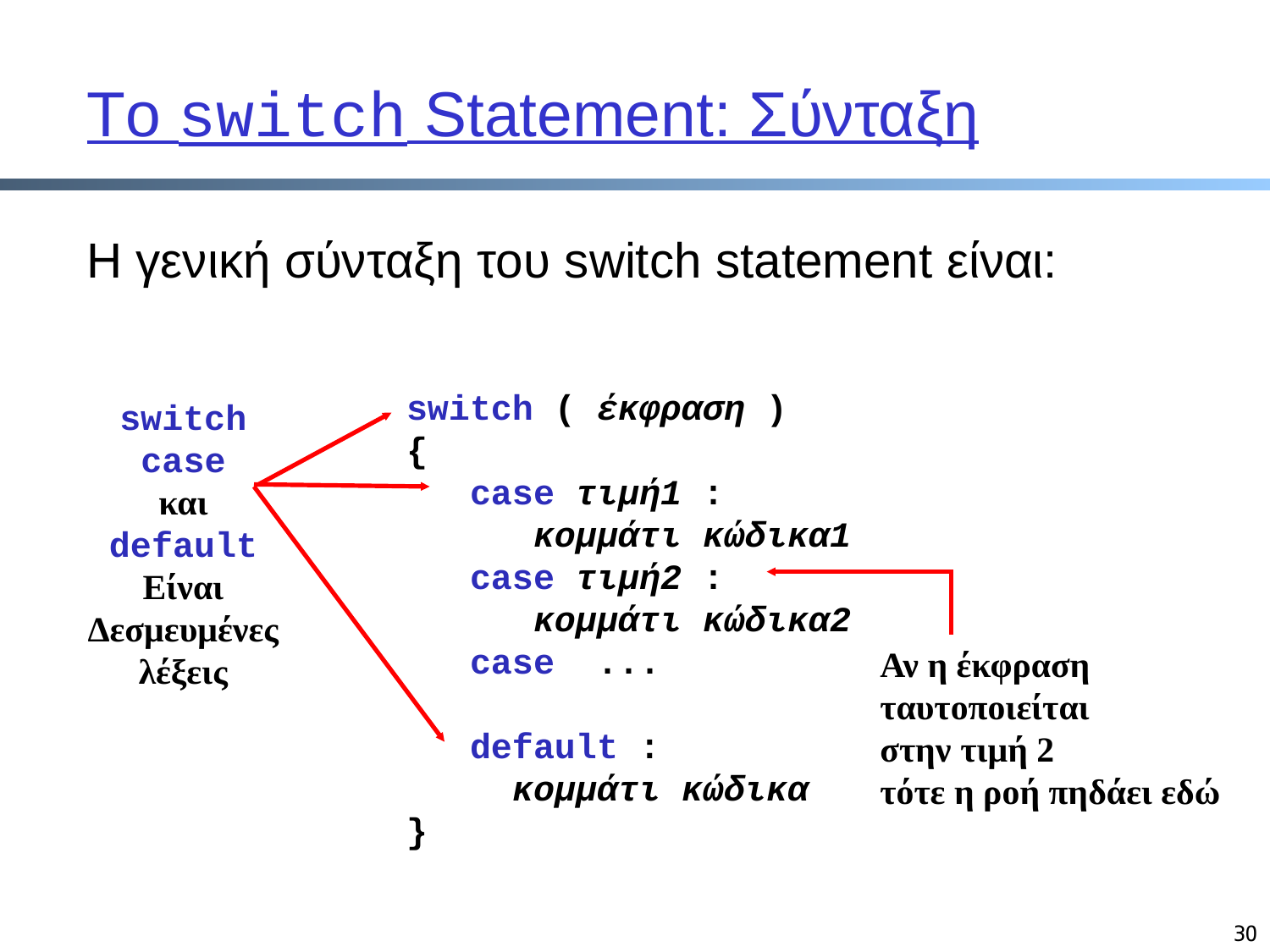

# Tο switch Statement: Σύνταξη
Η γενική σύνταξη του switch statement είναι:
switch ( έκφραση )
{
   case τιμή1 :
      κομμάτι κώδικα1
   case τιμή2 :
      κομμάτι κώδικα2
   case  ...

   default :
     κομμάτι κώδικα
}
switch
case
και
default
Είναι
Δεσμευμένες
λέξεις

Αν η έκφραση
ταυτοποιείται
στην τιμή 2
τότε η ροή πηδάει εδώ
30